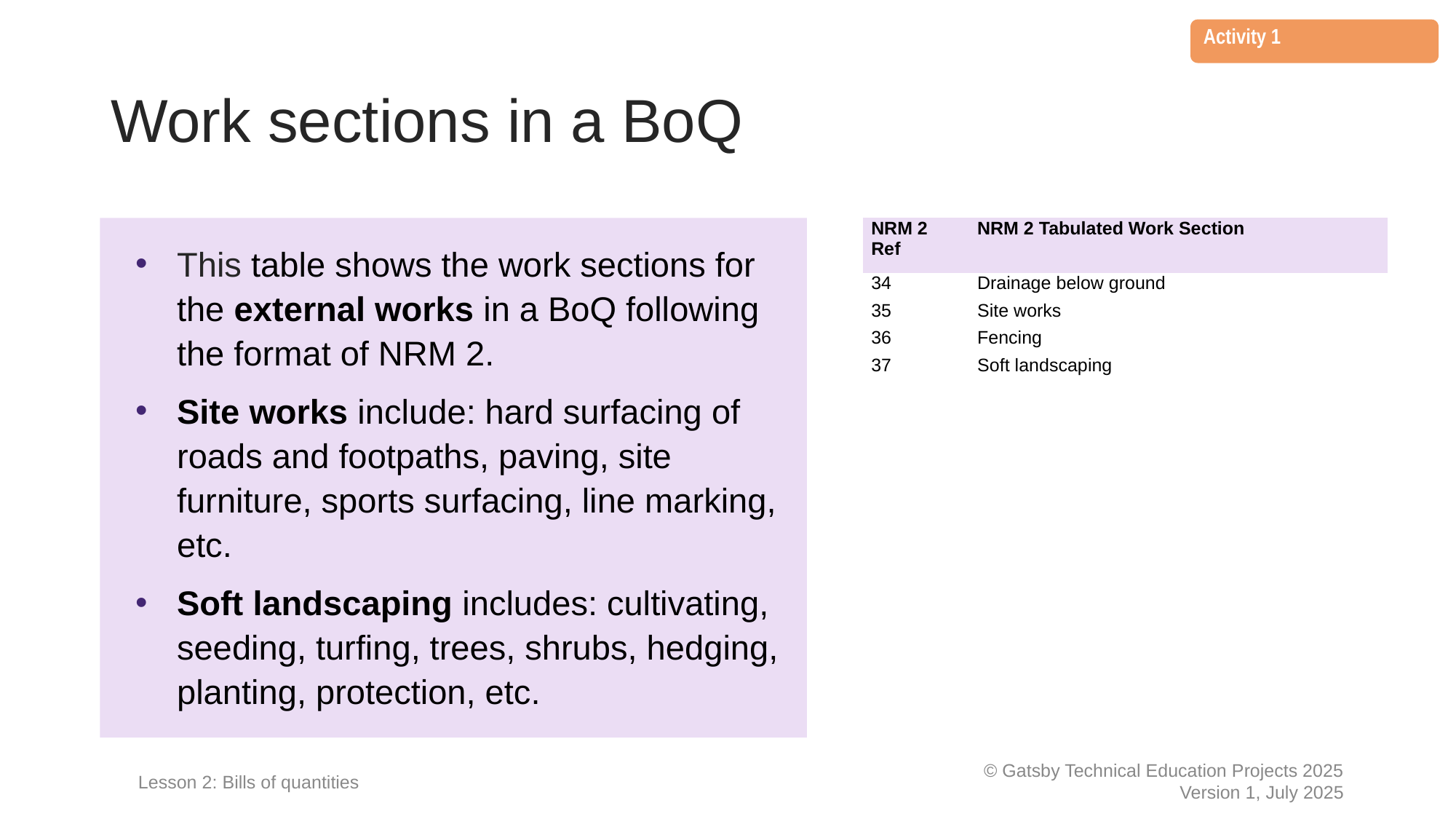

Activity 1
# Work sections in a BoQ
This table shows the work sections for the external works in a BoQ following the format of NRM 2.
Site works include: hard surfacing of roads and footpaths, paving, site furniture, sports surfacing, line marking, etc.
Soft landscaping includes: cultivating, seeding, turfing, trees, shrubs, hedging, planting, protection, etc.

| NRM 2 Ref | NRM 2 Tabulated Work Section |
| --- | --- |
| 34 | Drainage below ground |
| 35 | Site works |
| 36 | Fencing |
| 37 | Soft landscaping |
Lesson 2: Bills of quantities